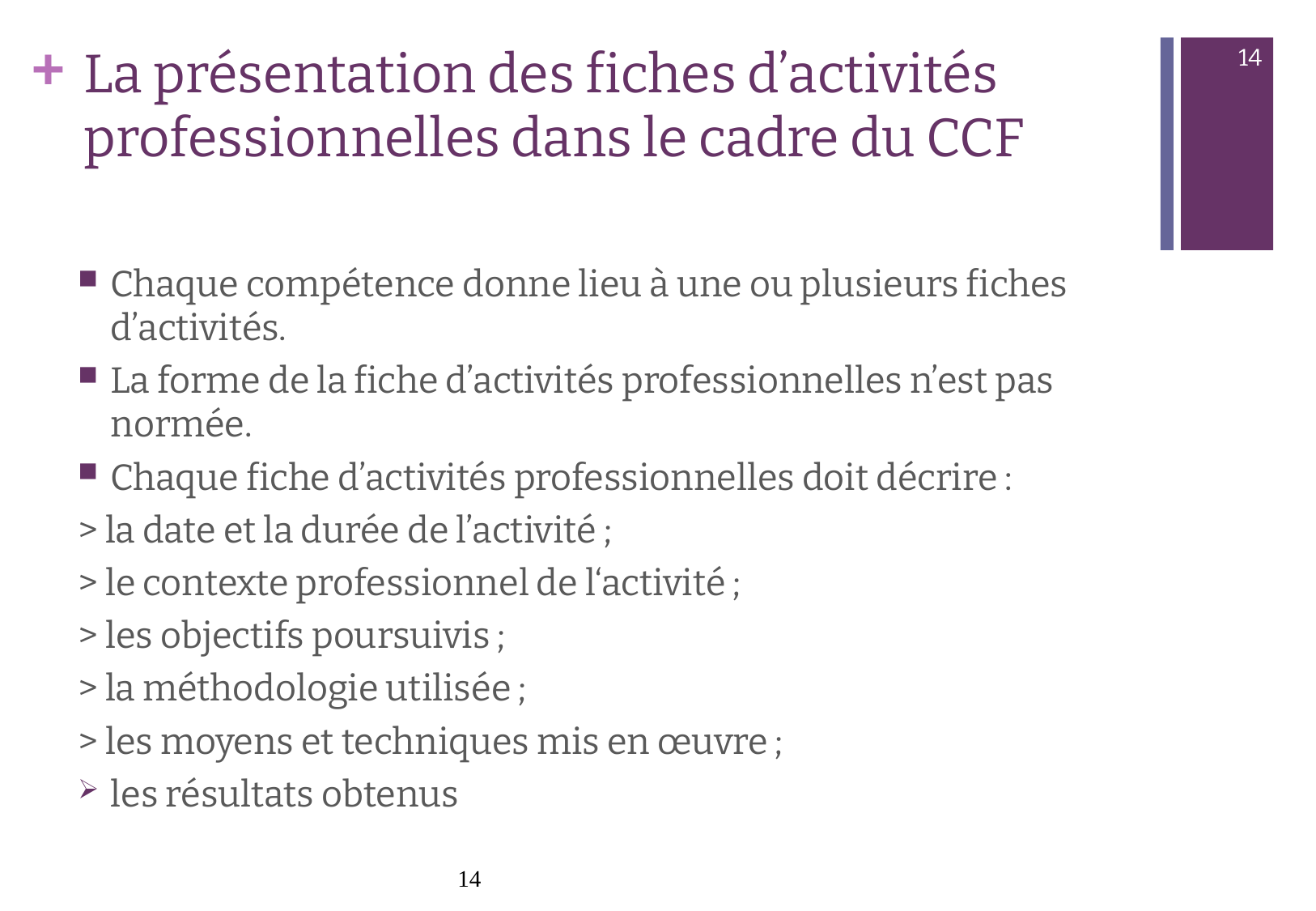

14
# La présentation des fiches d’activités professionnelles dans le cadre du CCF

Chaque compétence donne lieu à une ou plusieurs fiches d’activités.
La forme de la fiche d’activités professionnelles n’est pas normée.
Chaque fiche d’activités professionnelles doit décrire :
> la date et la durée de l’activité ;
> le contexte professionnel de l‘activité ;
> les objectifs poursuivis ;
> la méthodologie utilisée ;
> les moyens et techniques mis en œuvre ;
les résultats obtenus

14